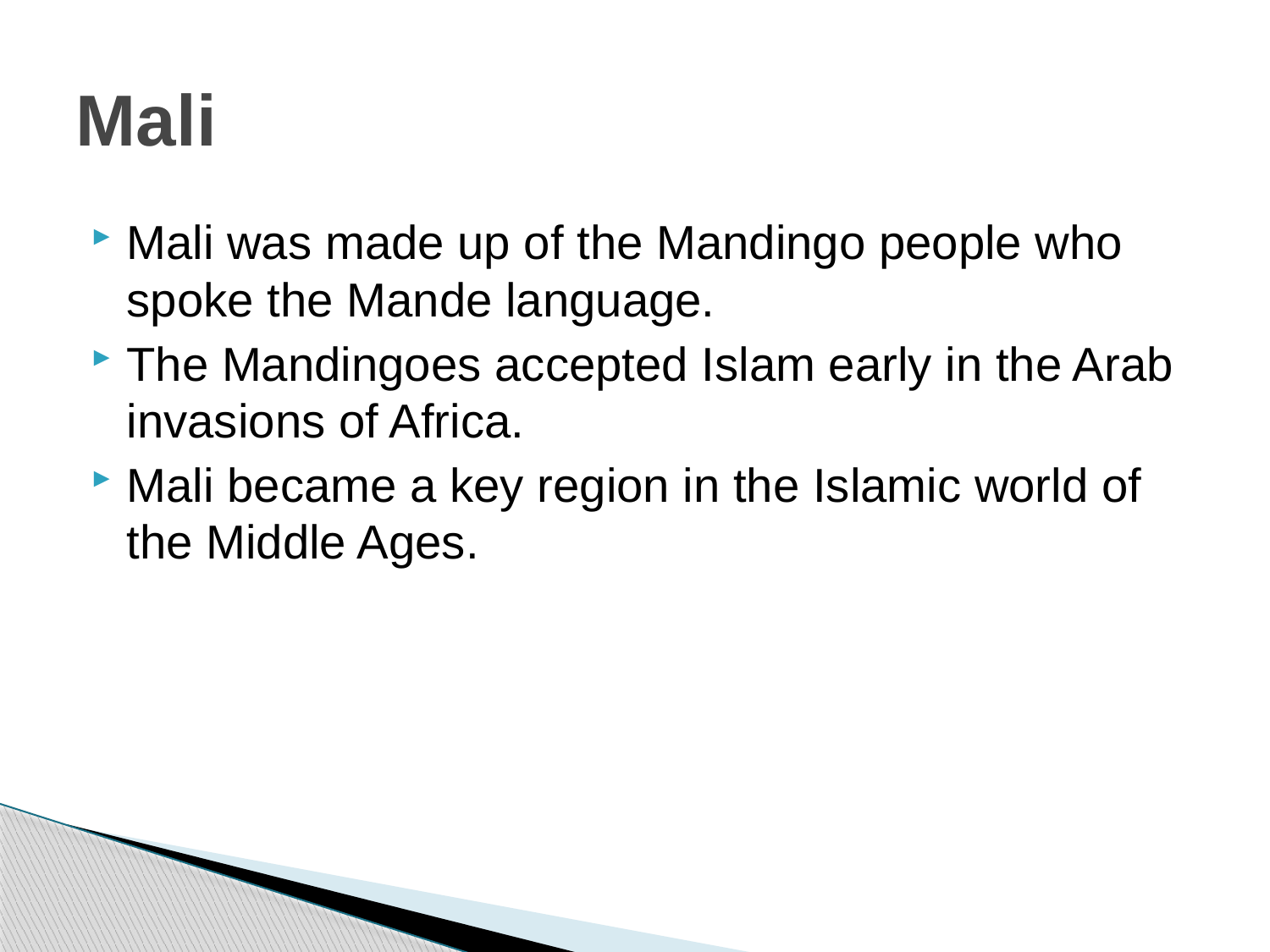

# Mali
Mali was made up of the Mandingo people who spoke the Mande language.
The Mandingoes accepted Islam early in the Arab invasions of Africa.
Mali became a key region in the Islamic world of the Middle Ages.